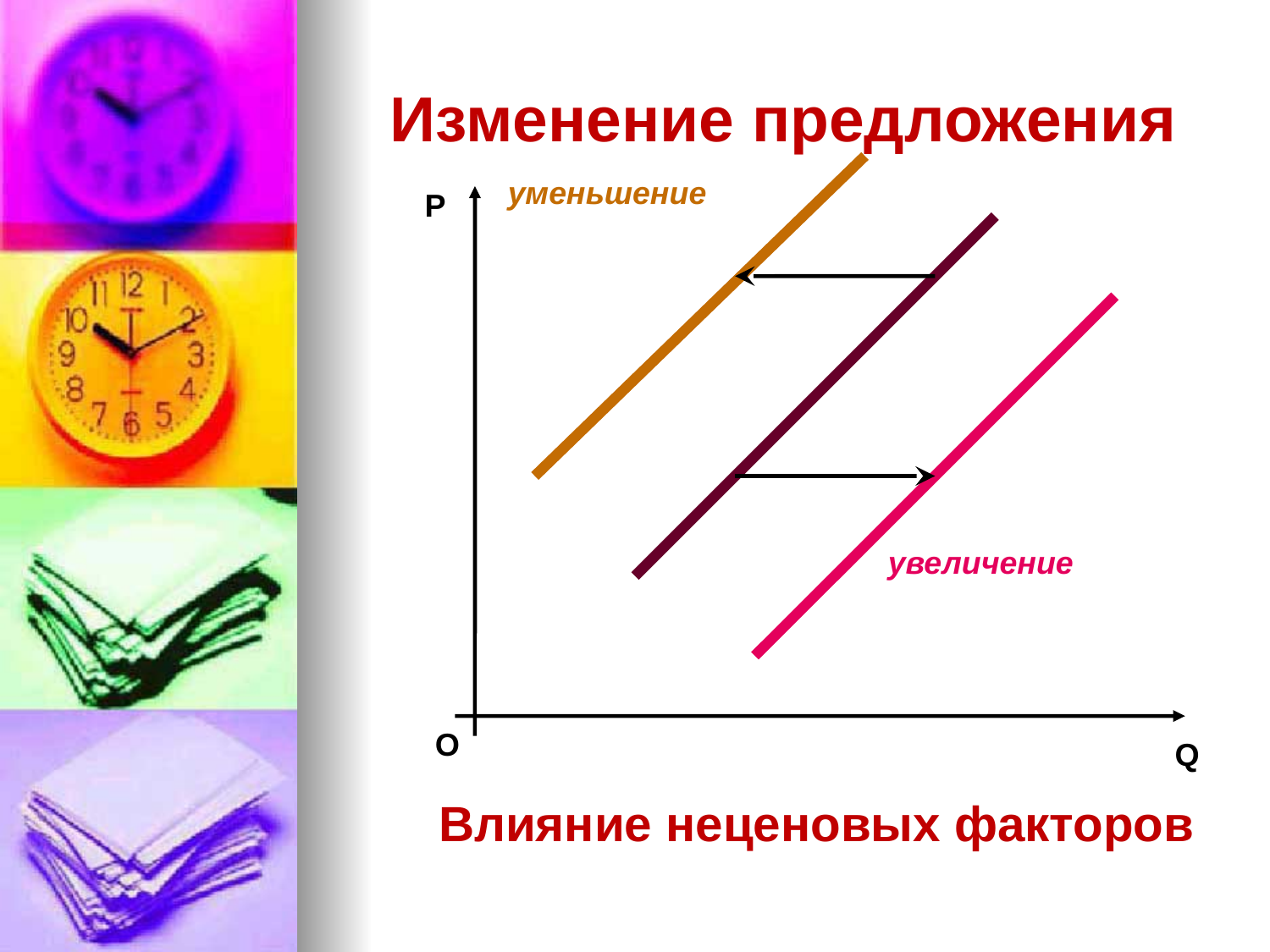

# Изменение предложения

уменьшение
P

увеличение

О
Q
Влияние неценовых факторов